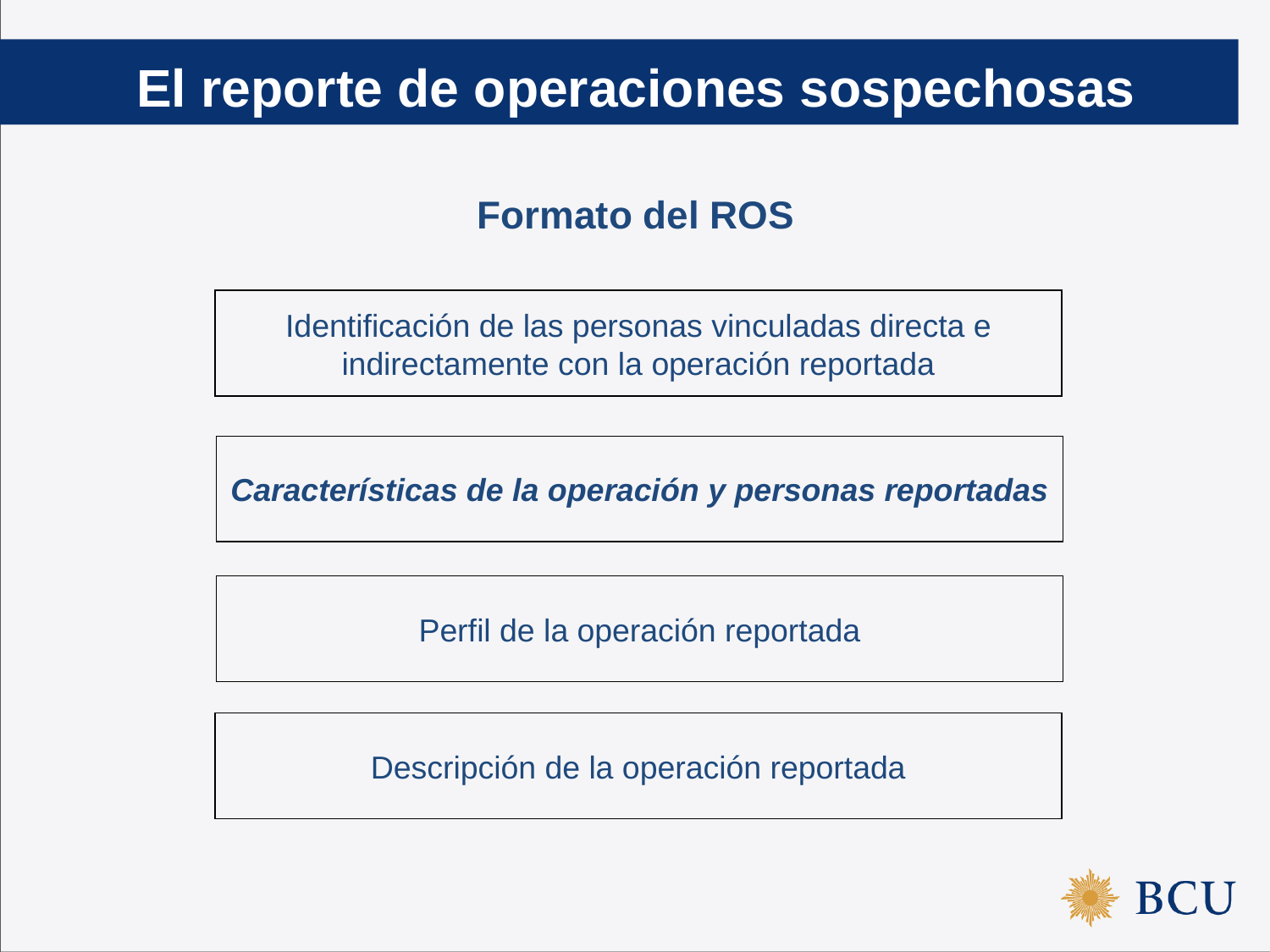

El reporte de operaciones sospechosas
# Formato del ROS
Identificación de las personas vinculadas directa e indirectamente con la operación reportada
Características de la operación y personas reportadas
Perfil de la operación reportada
Descripción de la operación reportada